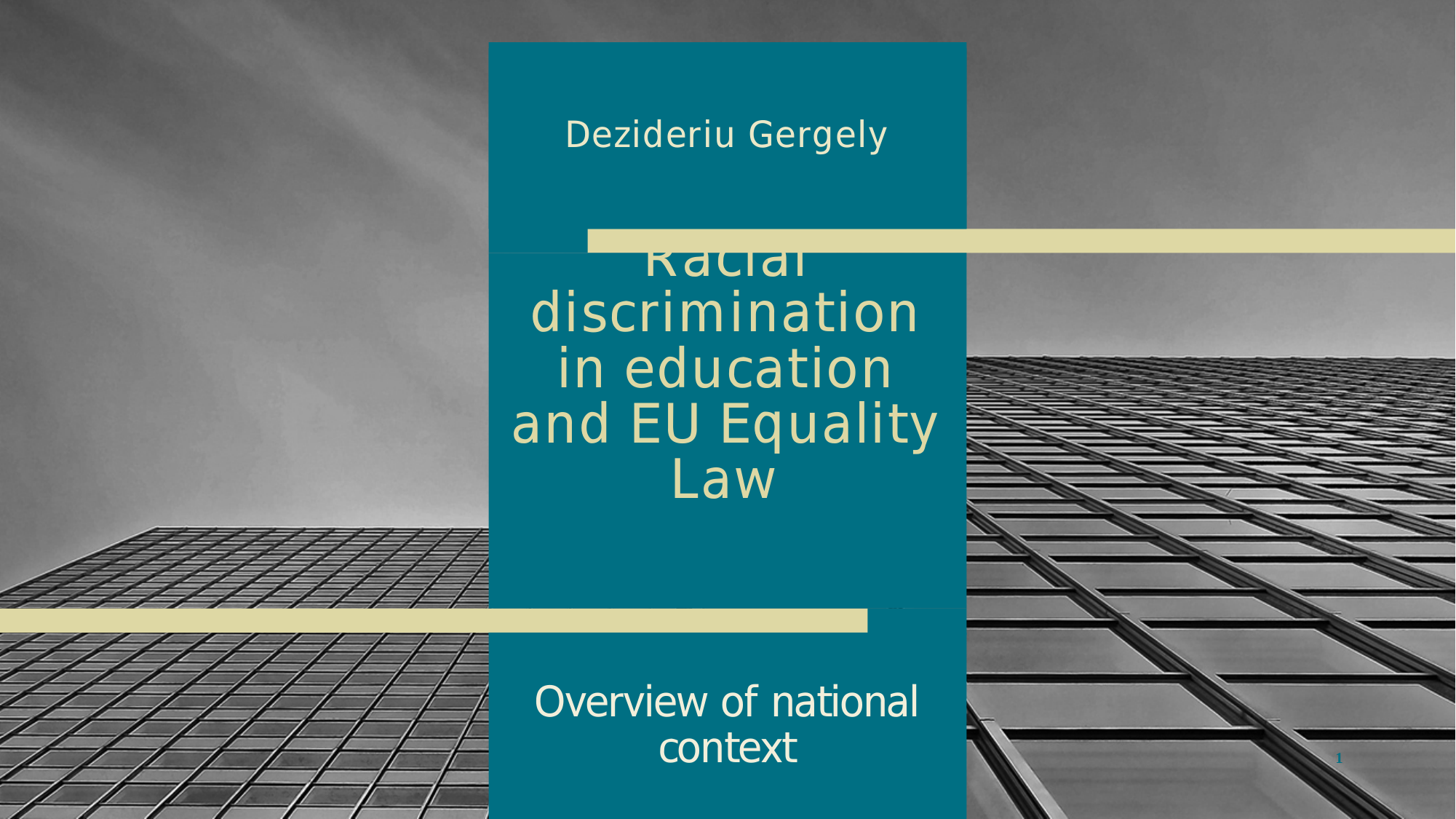

Dezideriu Gergely
# Racial discrimination in education and EU Equality Law
Overview of national context
1